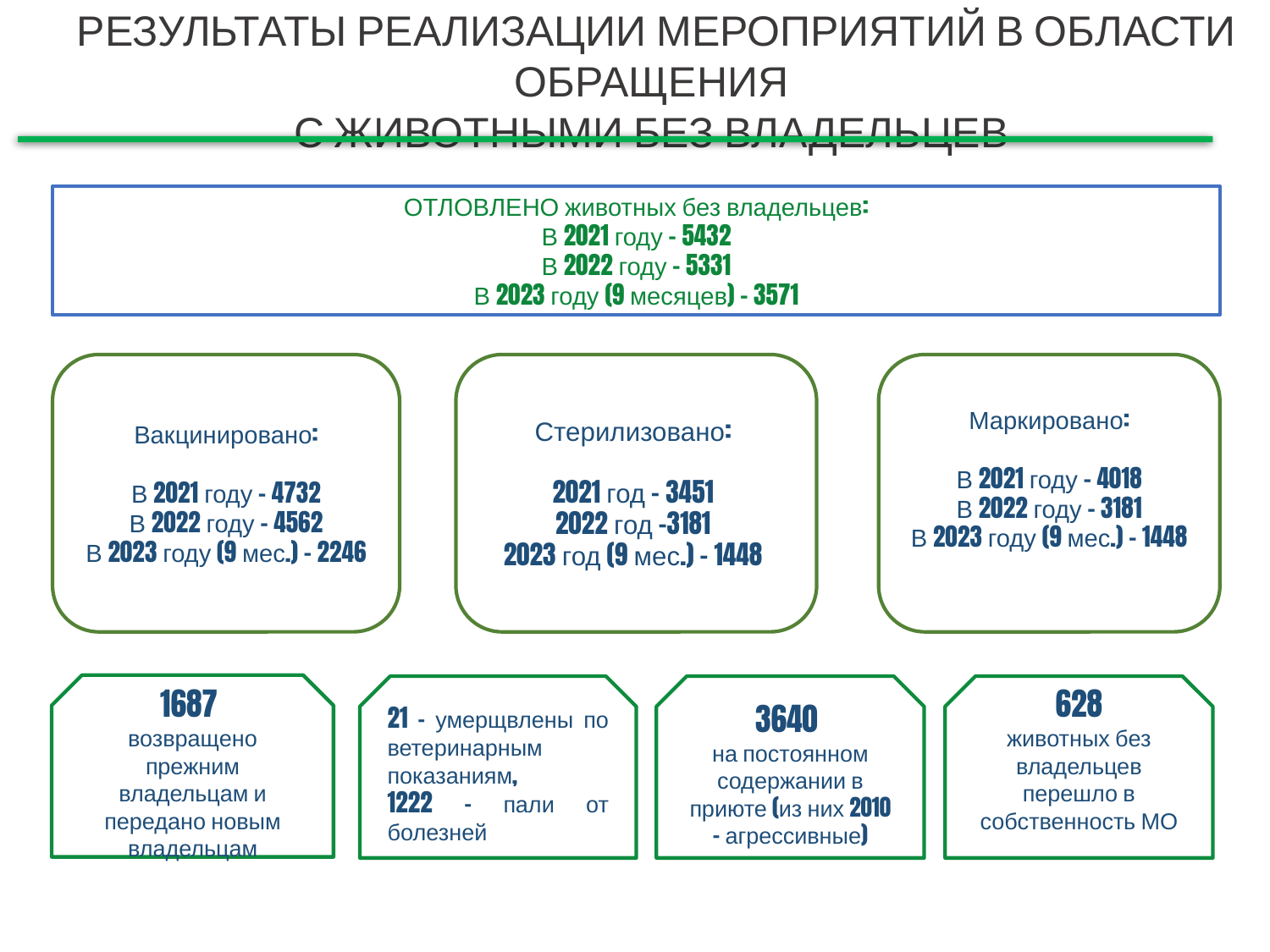

# РЕЗУЛЬТАТЫ РЕАЛИЗАЦИИ МЕРОПРИЯТИЙ В ОБЛАСТИ ОБРАЩЕНИЯ С ЖИВОТНЫМИ БЕЗ ВЛАДЕЛЬЦЕВ

ОТЛОВЛЕНО животных без владельцев:
В 2021 году – 5432
В 2022 году – 5331
В 2023 году (9 месяцев) - 3571
Стерилизовано:

2021 год - 3451
2022 год -3181
2023 год (9 мес.) - 1448
Маркировано:

В 2021 году – 4018
В 2022 году – 3181
В 2023 году (9 мес.) - 1448

Вакцинировано:

В 2021 году – 4732
В 2022 году – 4562
В 2023 году (9 мес.) - 2246
1687
возвращено прежним владельцам и передано новым владельцам
21 - умерщвлены по ветеринарным показаниям,
1222 - пали от болезней
3640
на постоянном содержании в приюте (из них 2010 – агрессивные)
628
животных без владельцев перешло в собственность МО